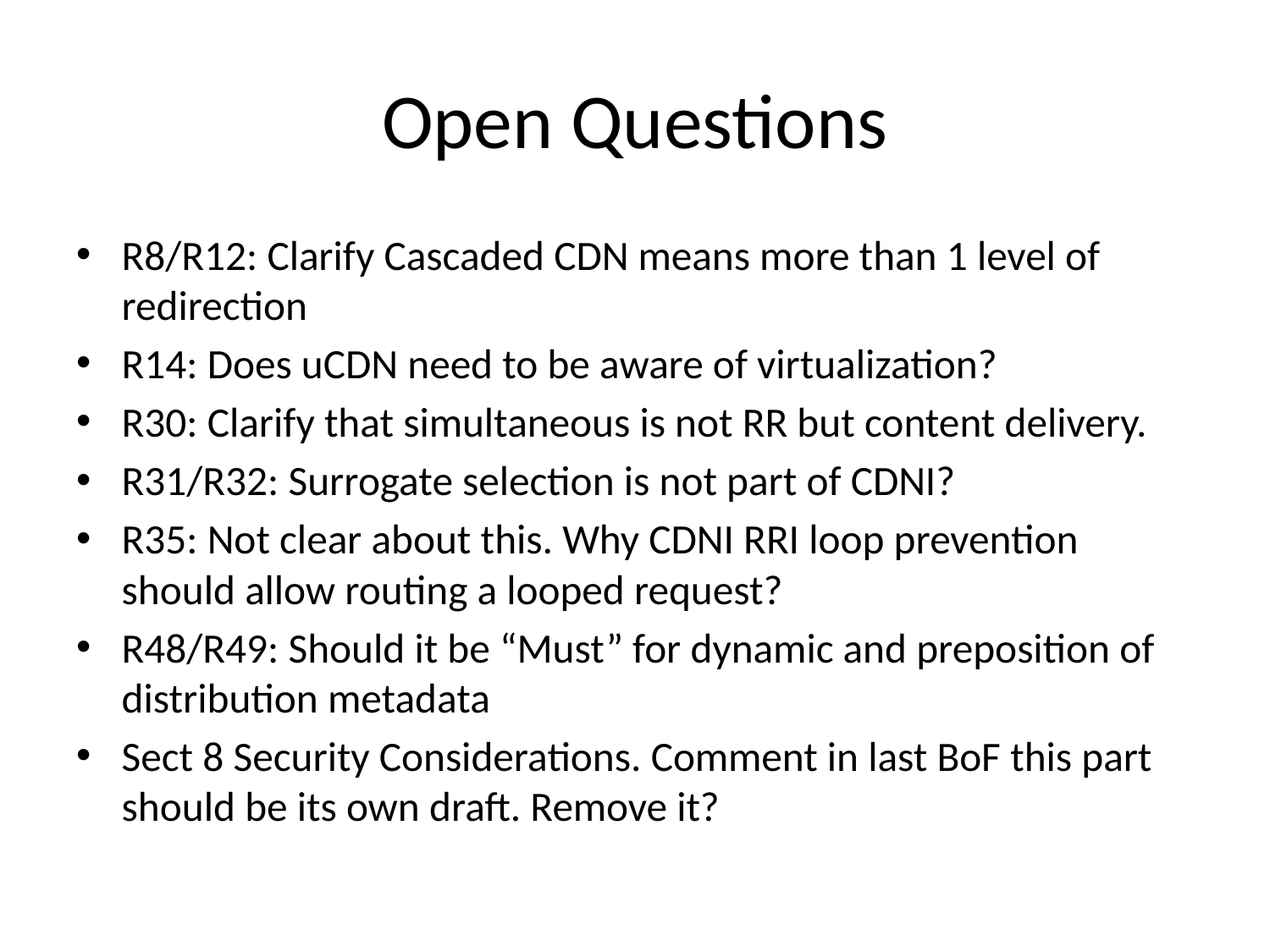

# Open Questions
R8/R12: Clarify Cascaded CDN means more than 1 level of redirection
R14: Does uCDN need to be aware of virtualization?
R30: Clarify that simultaneous is not RR but content delivery.
R31/R32: Surrogate selection is not part of CDNI?
R35: Not clear about this. Why CDNI RRI loop prevention should allow routing a looped request?
R48/R49: Should it be “Must” for dynamic and preposition of distribution metadata
Sect 8 Security Considerations. Comment in last BoF this part should be its own draft. Remove it?